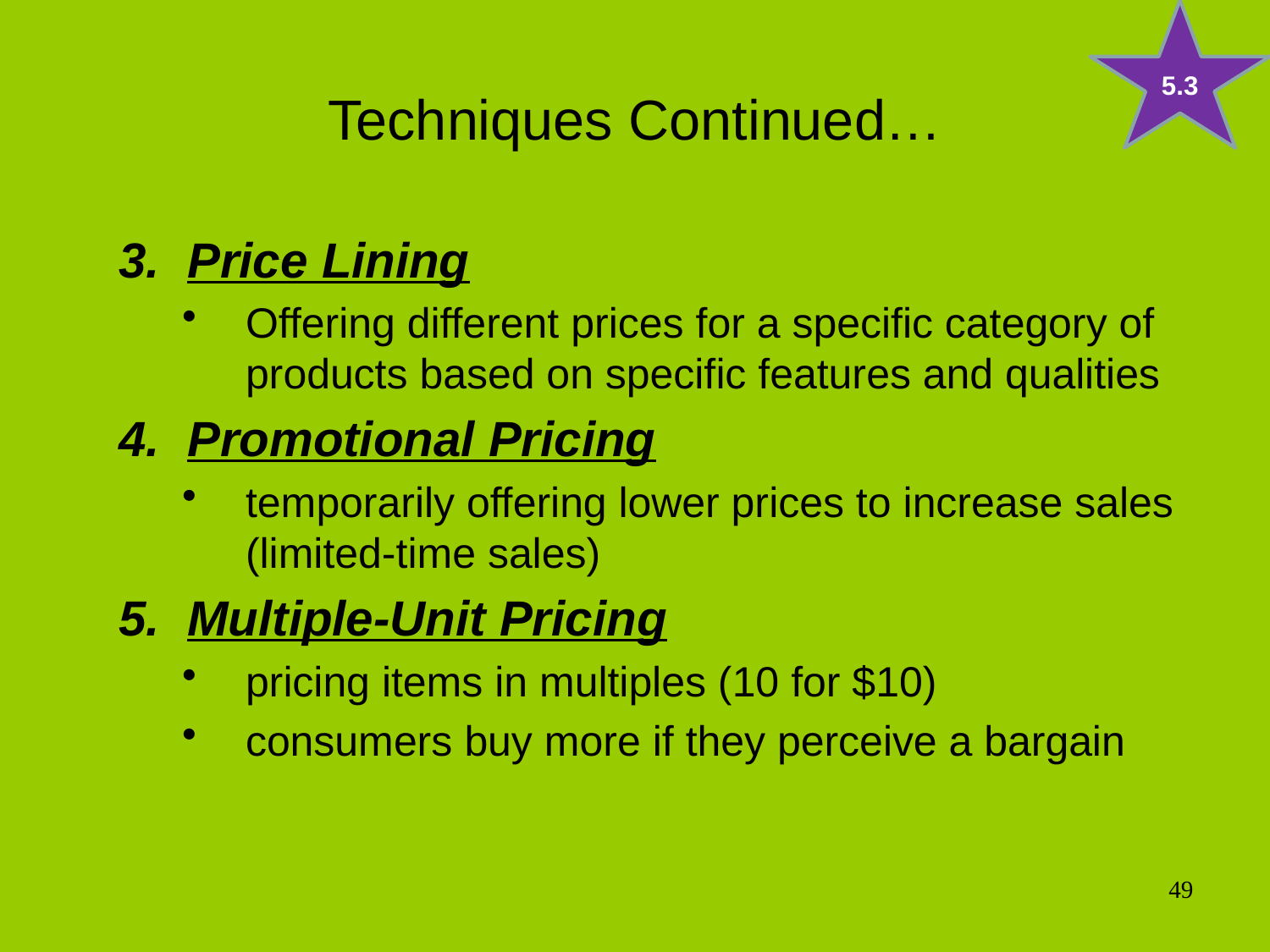

5.3
# Techniques Continued…
3.  Price Lining
Offering different prices for a specific category of products based on specific features and qualities
4.  Promotional Pricing
temporarily offering lower prices to increase sales (limited-time sales)
5.  Multiple-Unit Pricing
pricing items in multiples (10 for $10)
consumers buy more if they perceive a bargain
49